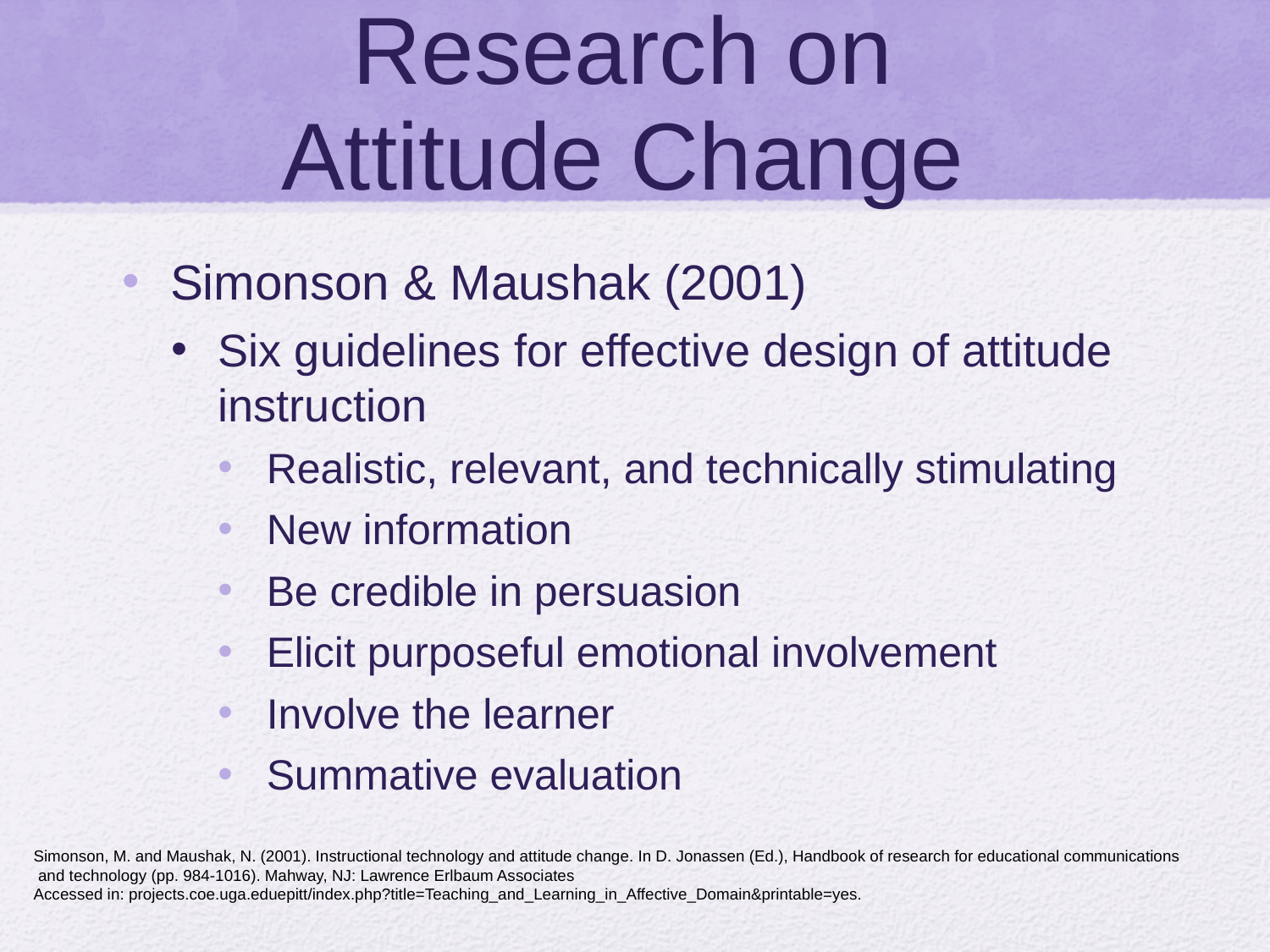

# Research on Attitude Change
Simonson & Maushak (2001)
Six guidelines for effective design of attitude instruction
Realistic, relevant, and technically stimulating
New information
Be credible in persuasion
Elicit purposeful emotional involvement
Involve the learner
Summative evaluation
Simonson, M. and Maushak, N. (2001). Instructional technology and attitude change. In D. Jonassen (Ed.), Handbook of research for educational communications
 and technology (pp. 984-1016). Mahway, NJ: Lawrence Erlbaum Associates
Accessed in: projects.coe.uga.eduepitt/index.php?title=Teaching_and_Learning_in_Affective_Domain&printable=yes.